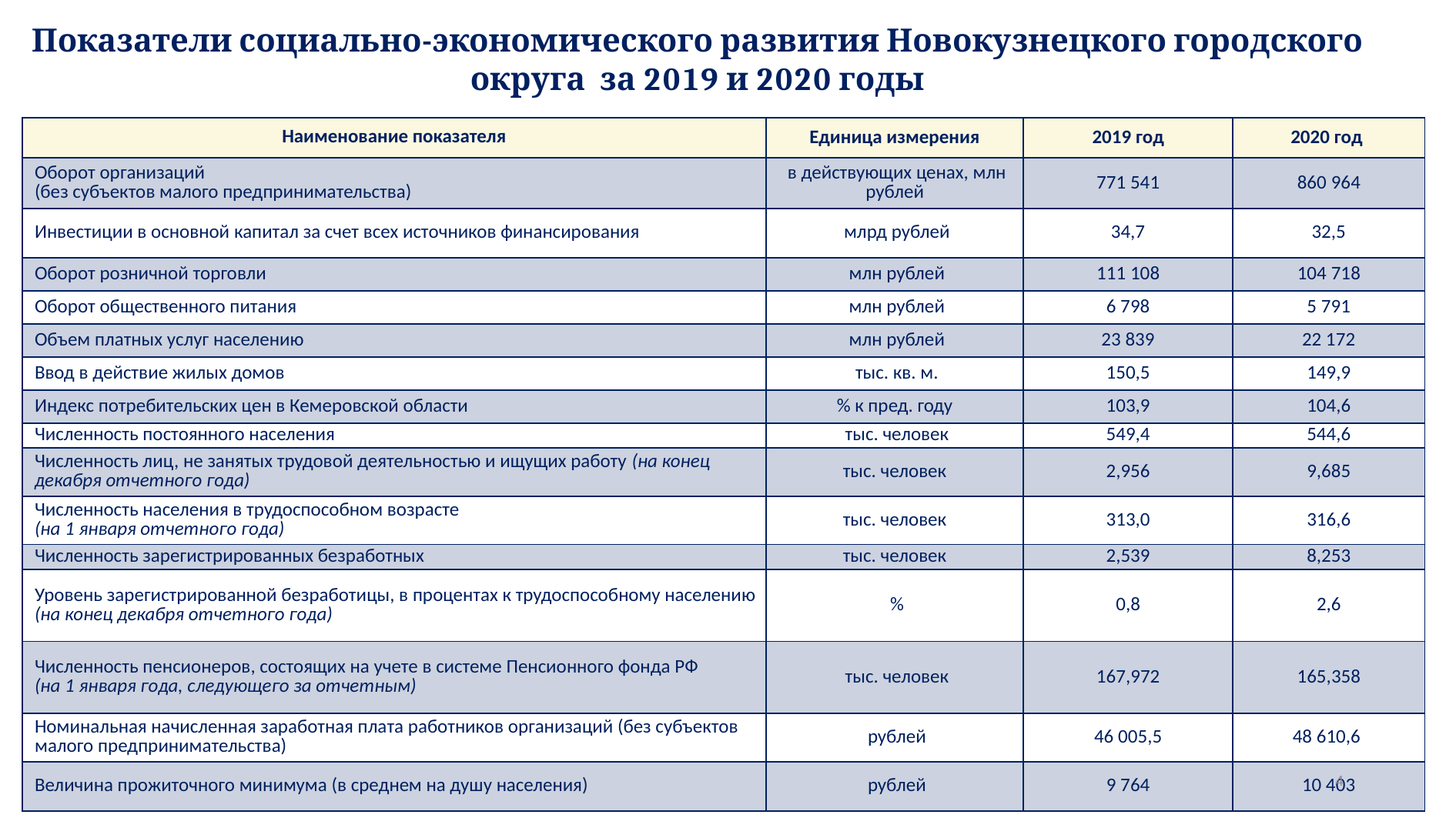

Показатели социально-экономического развития Новокузнецкого городского округа  за 2019 и 2020 годы
| Наименование показателя | Единица измерения | 2019 год | 2020 год |
| --- | --- | --- | --- |
| Оборот организаций (без субъектов малого предпринимательства) | в действующих ценах, млн рублей | 771 541 | 860 964 |
| Инвестиции в основной капитал за счет всех источников финансирования | млрд рублей | 34,7 | 32,5 |
| Оборот розничной торговли | млн рублей | 111 108 | 104 718 |
| Оборот общественного питания | млн рублей | 6 798 | 5 791 |
| Объем платных услуг населению | млн рублей | 23 839 | 22 172 |
| Ввод в действие жилых домов | тыс. кв. м. | 150,5 | 149,9 |
| Индекс потребительских цен в Кемеровской области | % к пред. году | 103,9 | 104,6 |
| Численность постоянного населения | тыс. человек | 549,4 | 544,6 |
| Численность лиц, не занятых трудовой деятельностью и ищущих работу (на конец декабря отчетного года) | тыс. человек | 2,956 | 9,685 |
| Численность населения в трудоспособном возрасте (на 1 января отчетного года) | тыс. человек | 313,0 | 316,6 |
| Численность зарегистрированных безработных | тыс. человек | 2,539 | 8,253 |
| Уровень зарегистрированной безработицы, в процентах к трудоспособному населению (на конец декабря отчетного года) | % | 0,8 | 2,6 |
| Численность пенсионеров, состоящих на учете в системе Пенсионного фонда РФ (на 1 января года, следующего за отчетным) | тыс. человек | 167,972 | 165,358 |
| Номинальная начисленная заработная плата работников организаций (без субъектов малого предпринимательства) | рублей | 46 005,5 | 48 610,6 |
| Величина прожиточного минимума (в среднем на душу населения) | рублей | 9 764 | 10 403 |
4